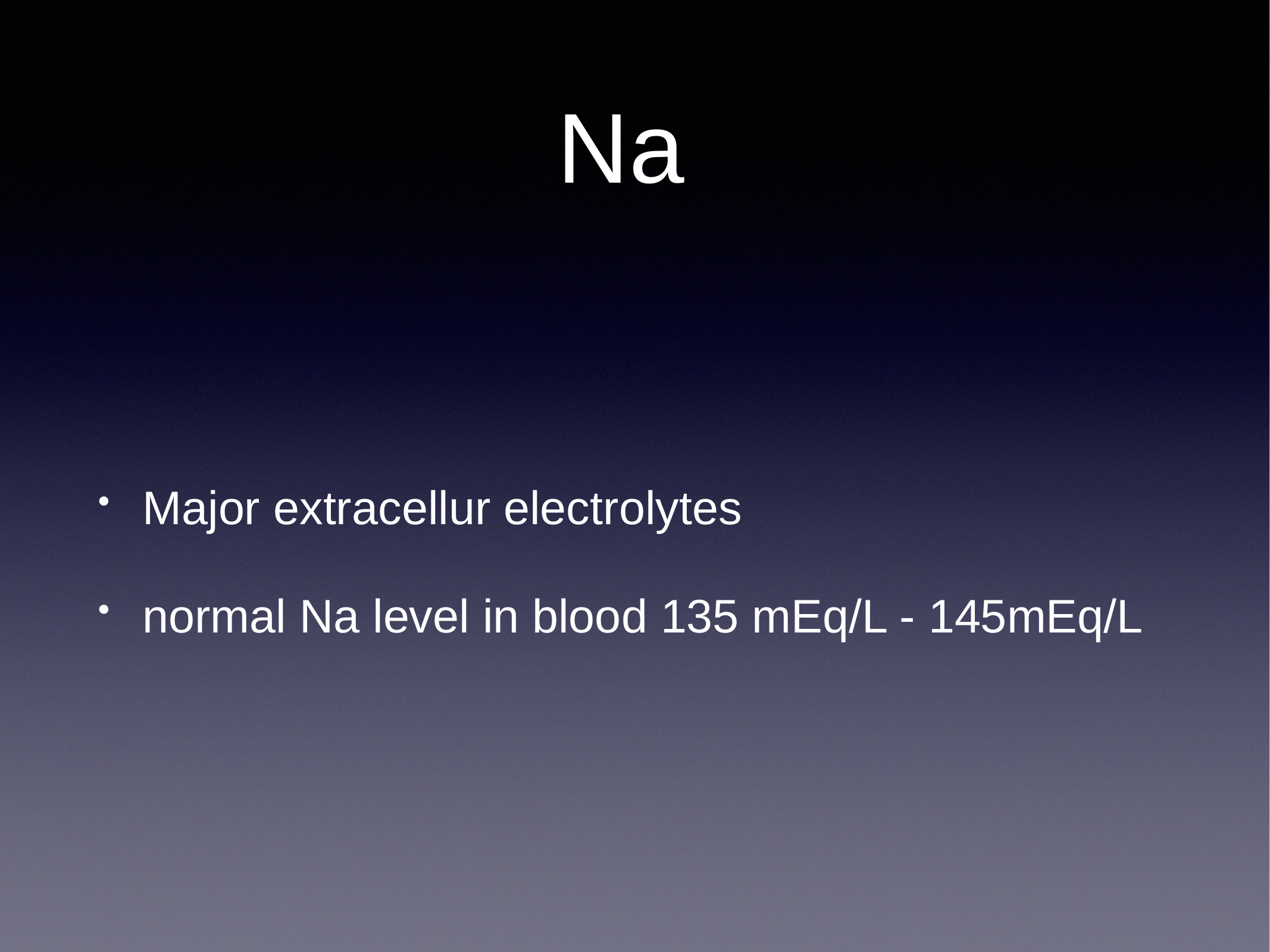

# Na
Major extracellur electrolytes
normal Na level in blood 135 mEq/L - 145mEq/L